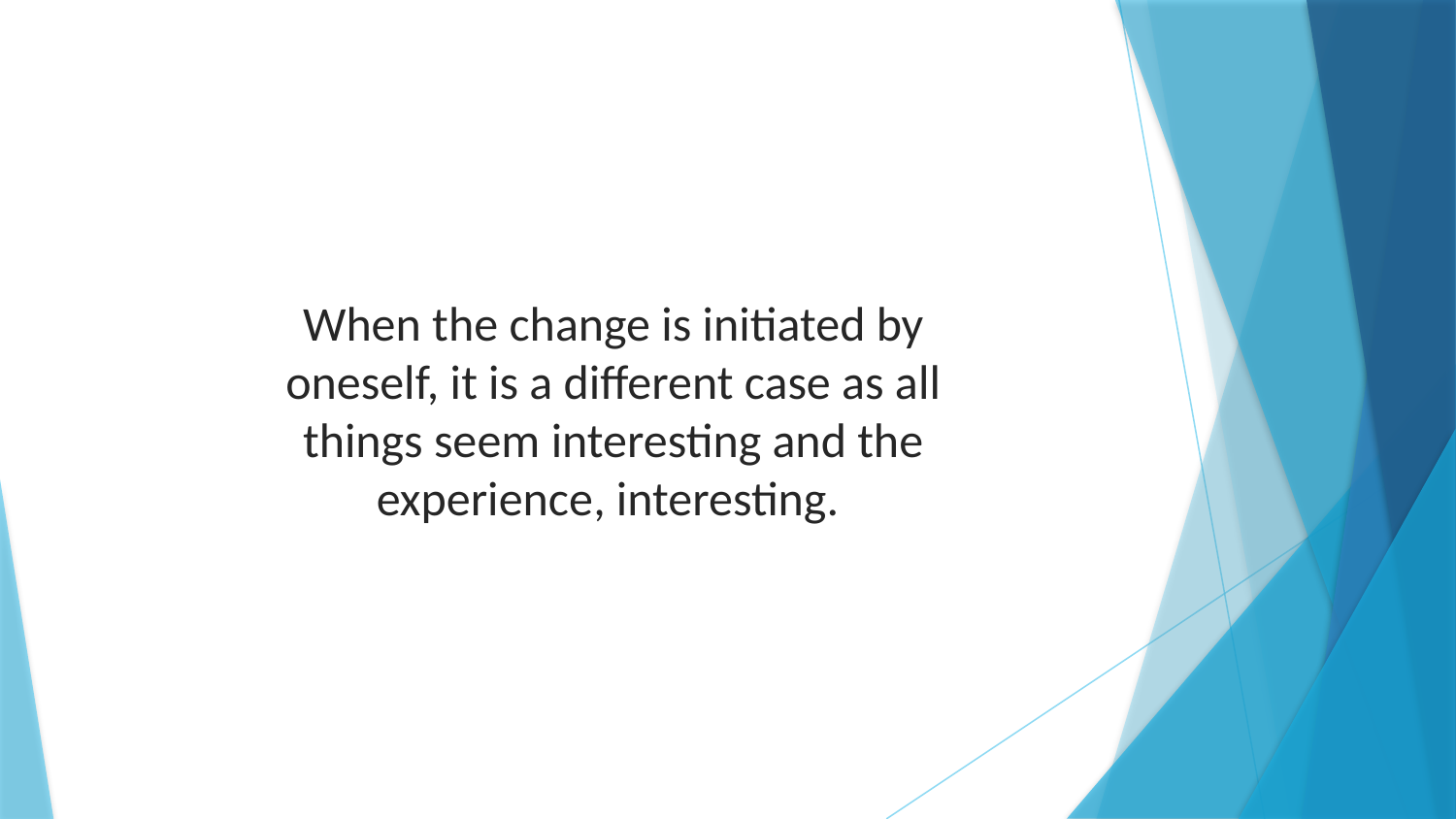

When the change is initiated by oneself, it is a different case as all things seem interesting and the experience, interesting.